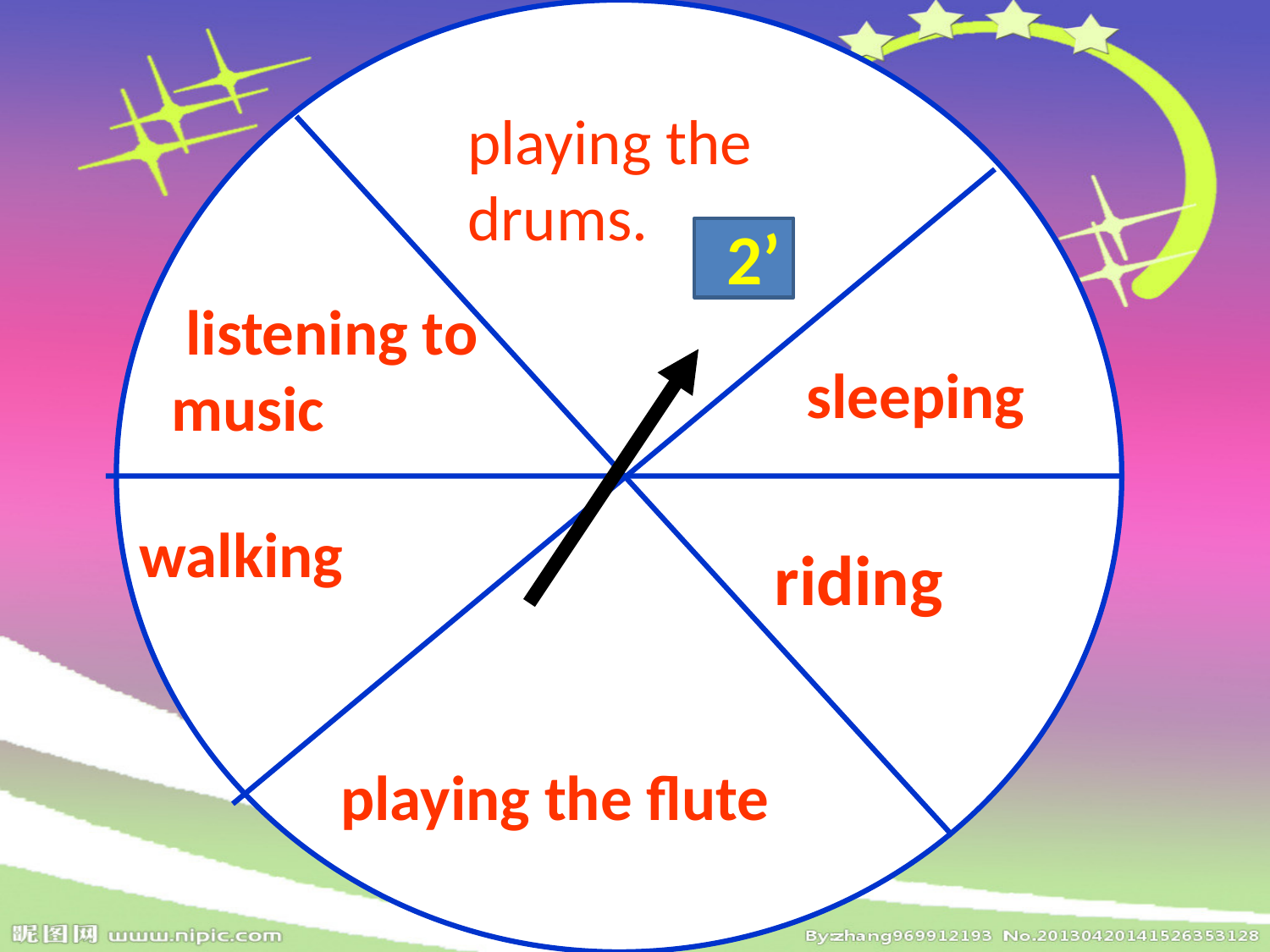

playing the drums.

2’

 listening to music

sleeping

walking
riding
playing the flute